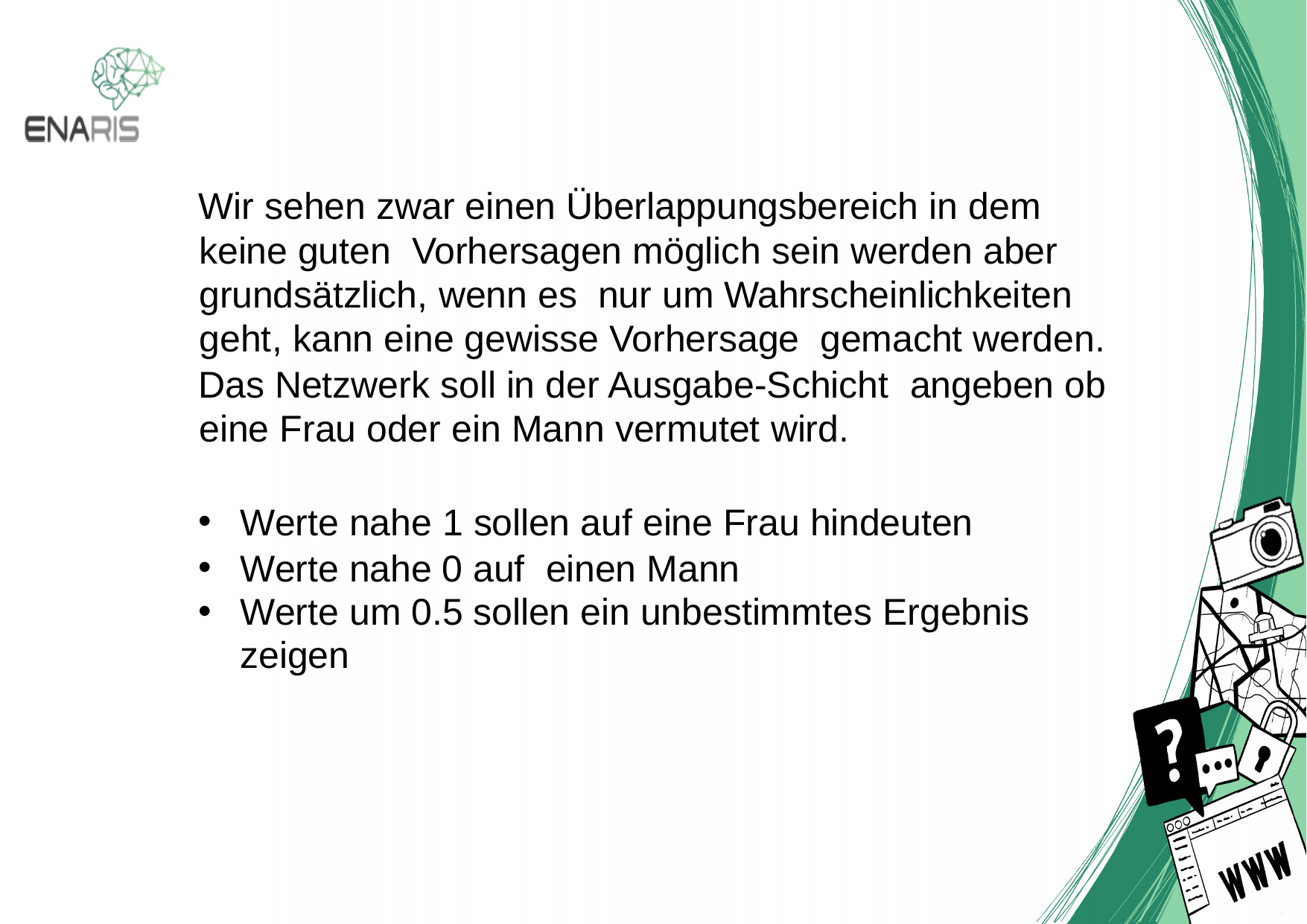

Wir sehen zwar einen Überlappungsbereich in dem keine guten  Vorhersagen möglich sein werden aber grundsätzlich, wenn es  nur um Wahrscheinlichkeiten geht, kann eine gewisse Vorhersage  gemacht werden.
Das Netzwerk soll in der Ausgabe-Schicht  angeben ob eine Frau oder ein Mann vermutet wird.

Werte nahe 1 sollen auf eine Frau hindeuten
Werte nahe 0 auf  einen Mann
Werte um 0.5 sollen ein unbestimmtes Ergebnis zeigen